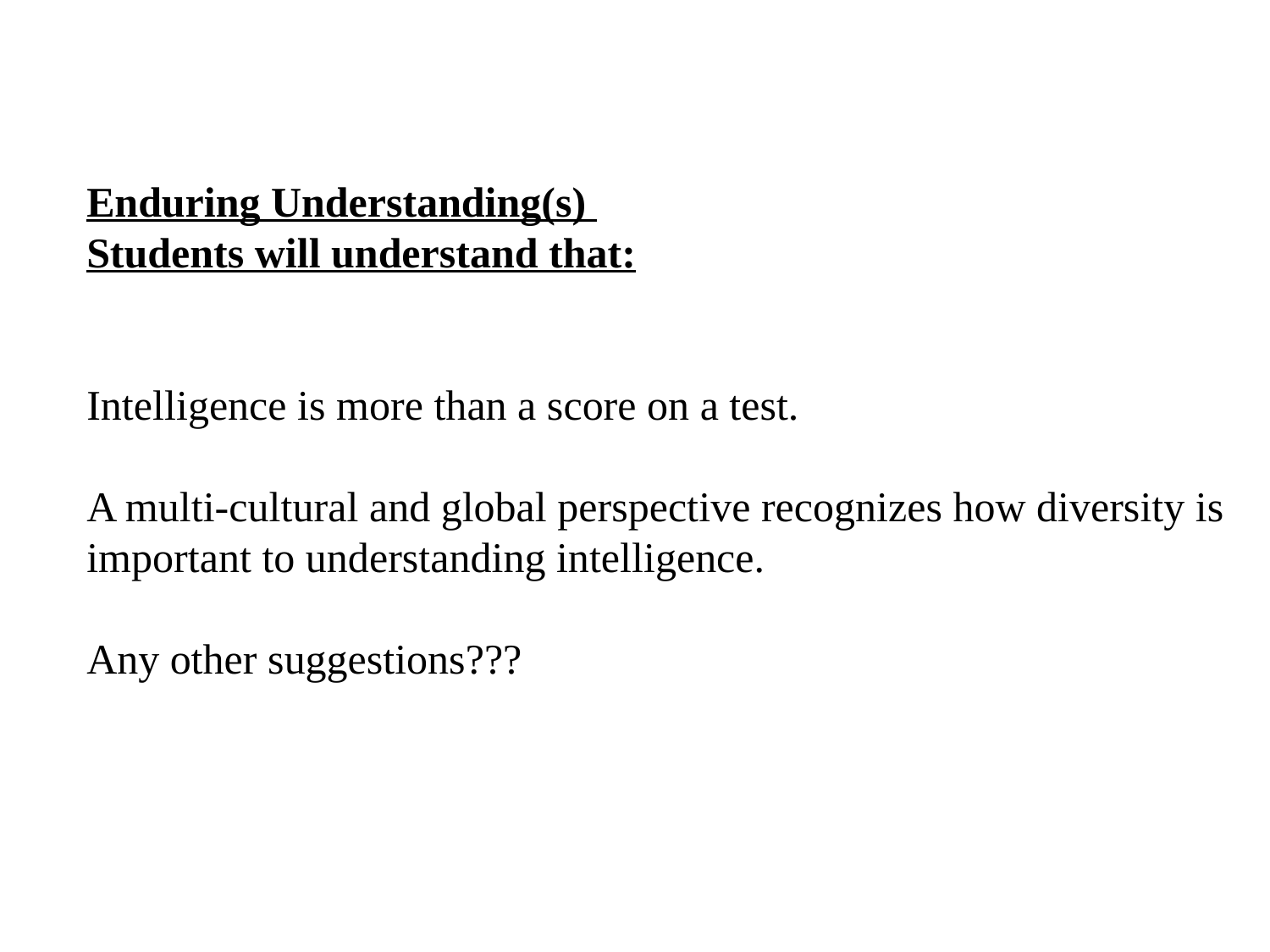

Enduring Understanding(s)
Students will understand that:

Intelligence is more than a score on a test.

A multi-cultural and global perspective recognizes how diversity is important to understanding intelligence.

Any other suggestions???